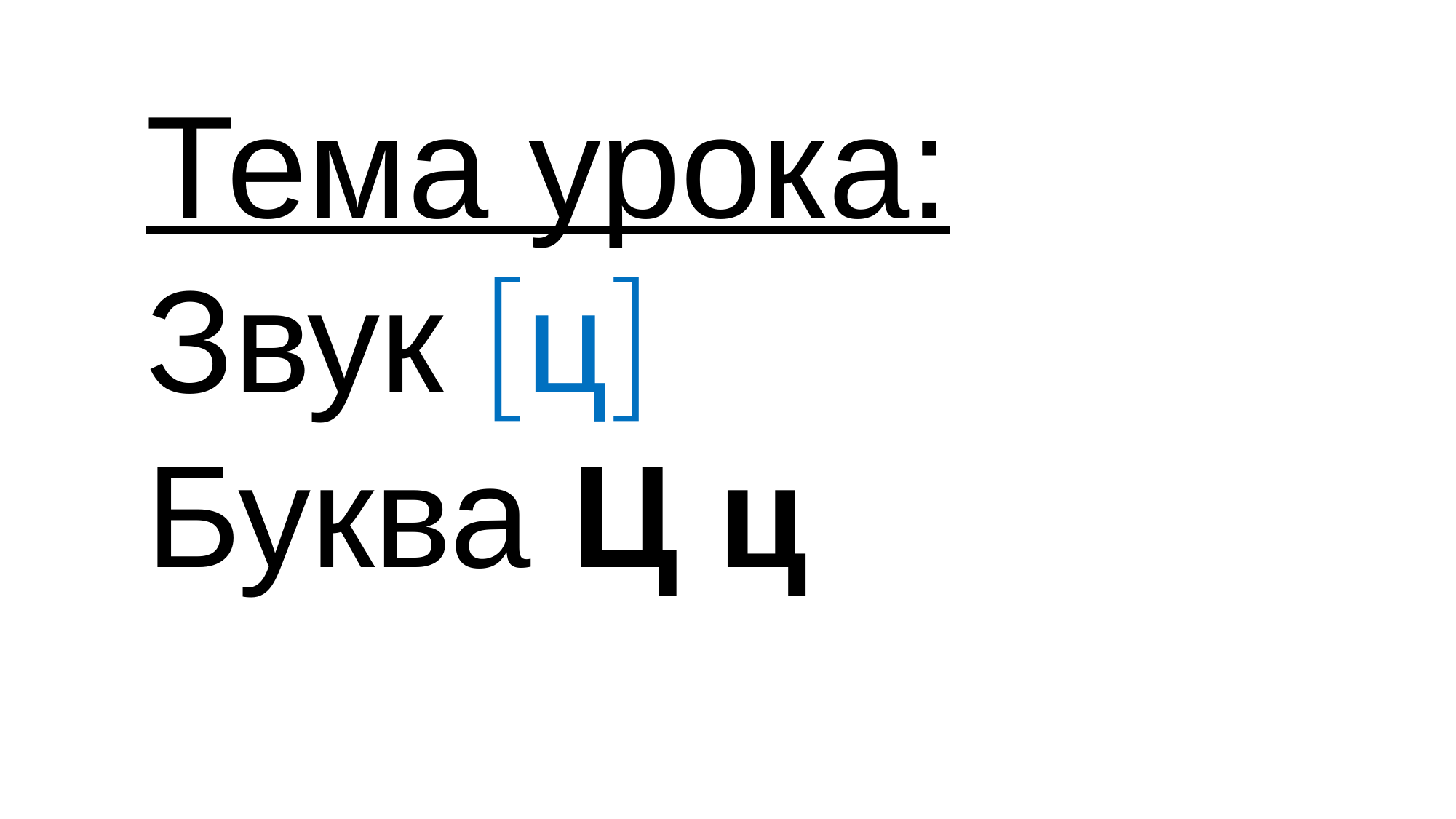

Тема урока: Звук [ц]
Буква Ц ц